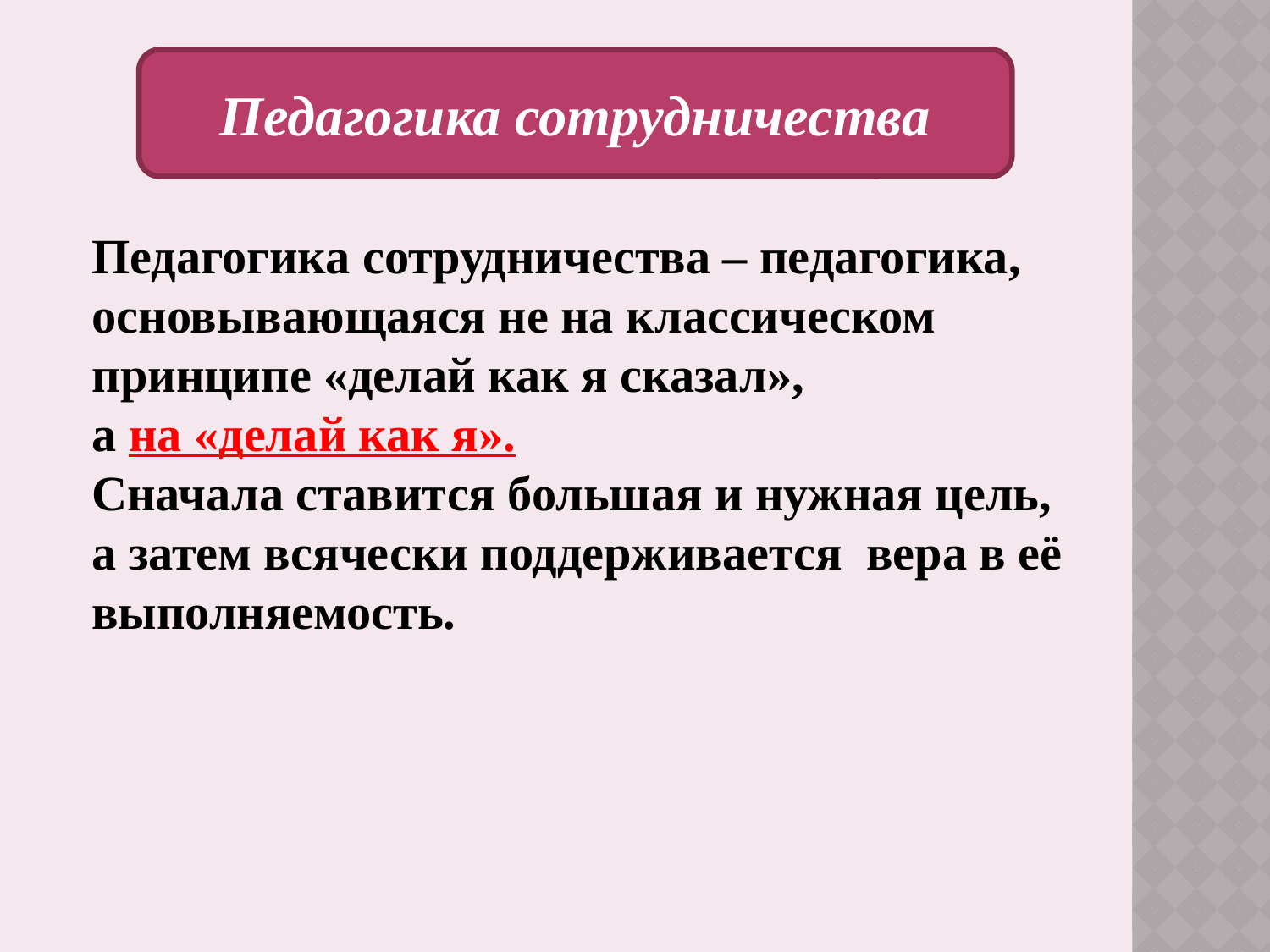

Педагогика сотрудничества
Педагогика сотрудничества – педагогика, основывающаяся не на классическом принципе «делай как я сказал»,
а на «делай как я».
Сначала ставится большая и нужная цель, а затем всячески поддерживается  вера в её выполняемость.